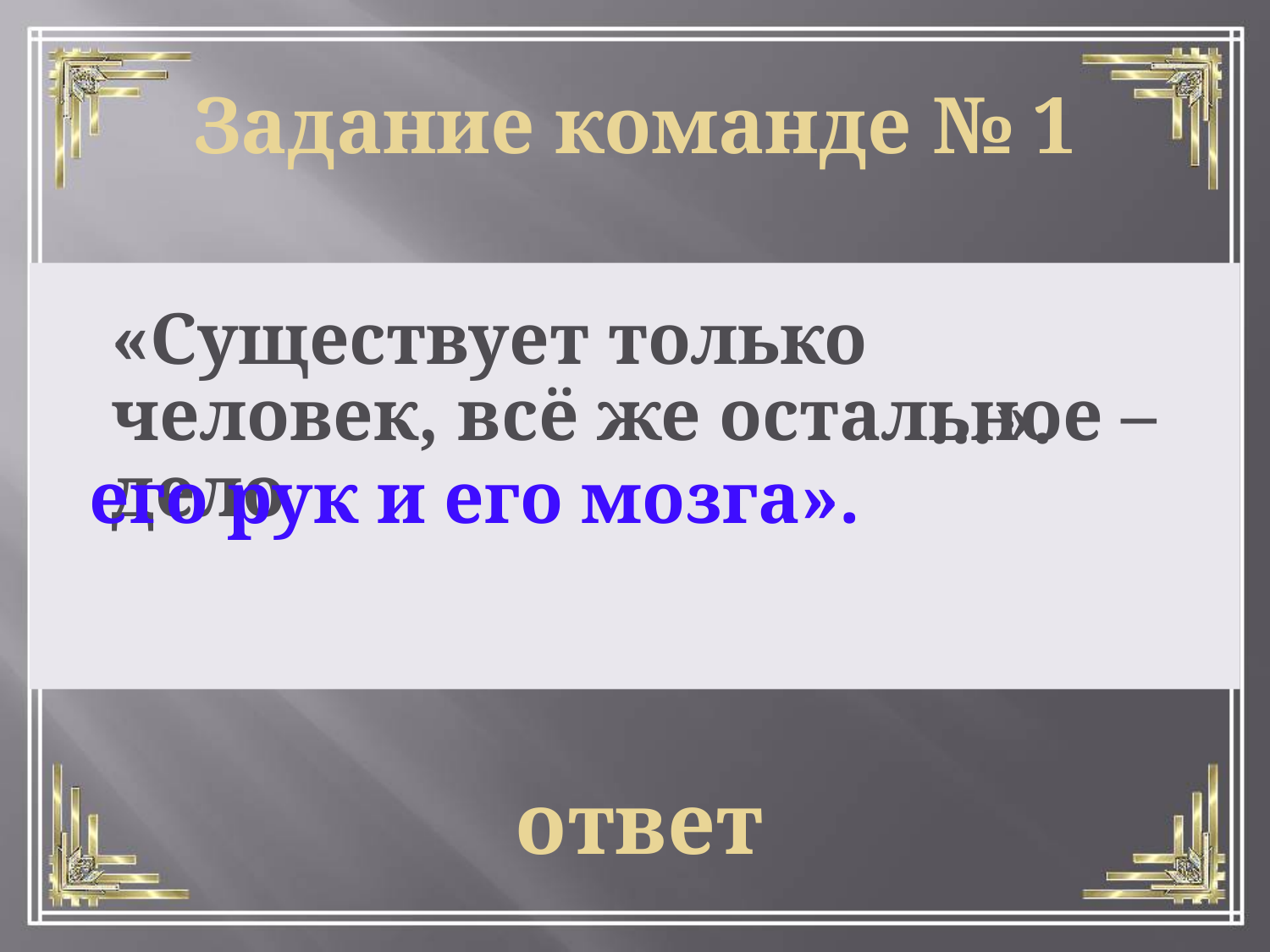

Задание команде № 1

«Существует только человек, всё же остальное – дело
…».
его рук и его мозга».
ответ